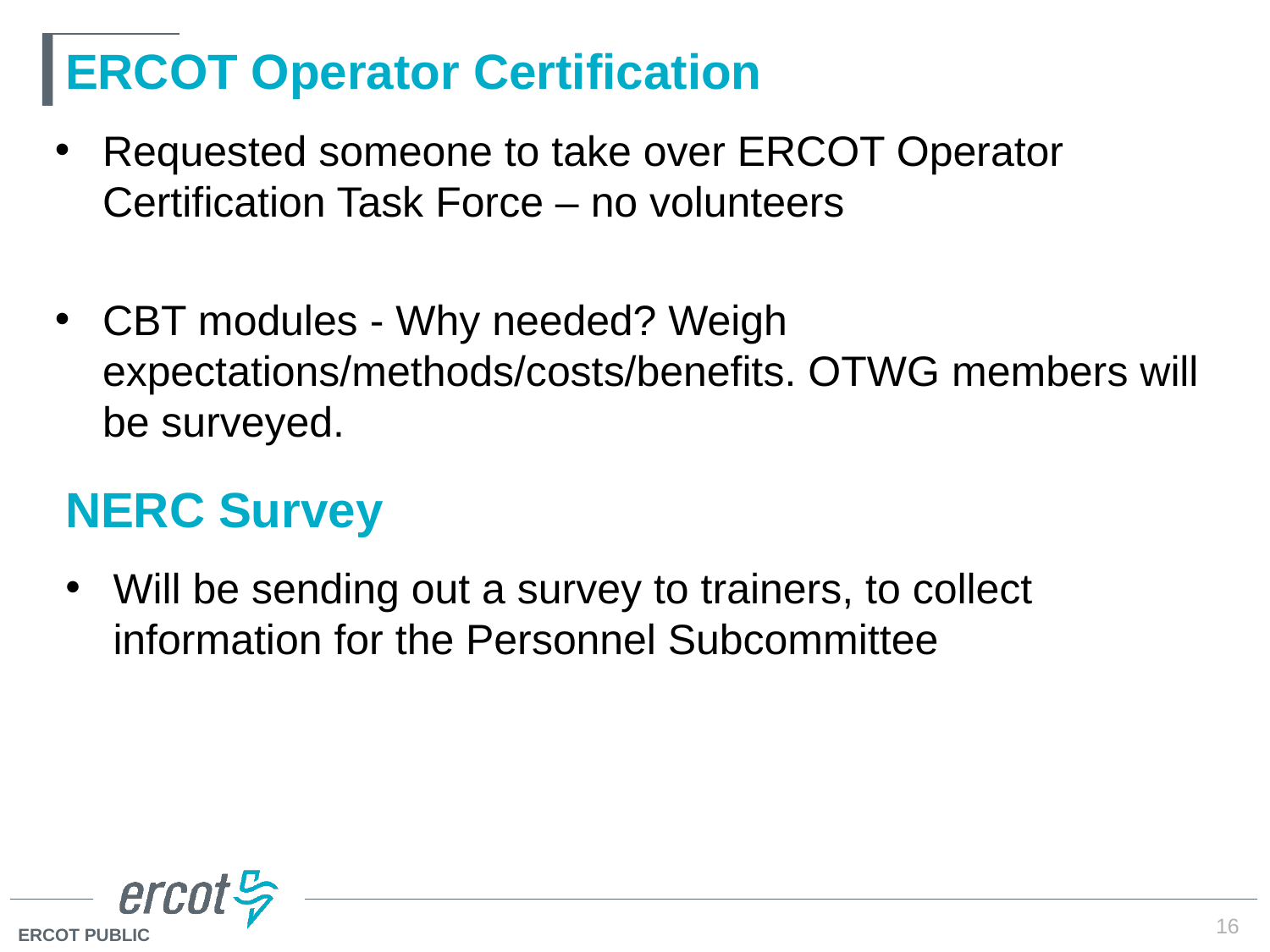

# ERCOT Operator Certification
Requested someone to take over ERCOT Operator Certification Task Force – no volunteers

CBT modules - Why needed? Weigh expectations/methods/costs/benefits. OTWG members will be surveyed.
NERC Survey
Will be sending out a survey to trainers, to collect information for the Personnel Subcommittee
16